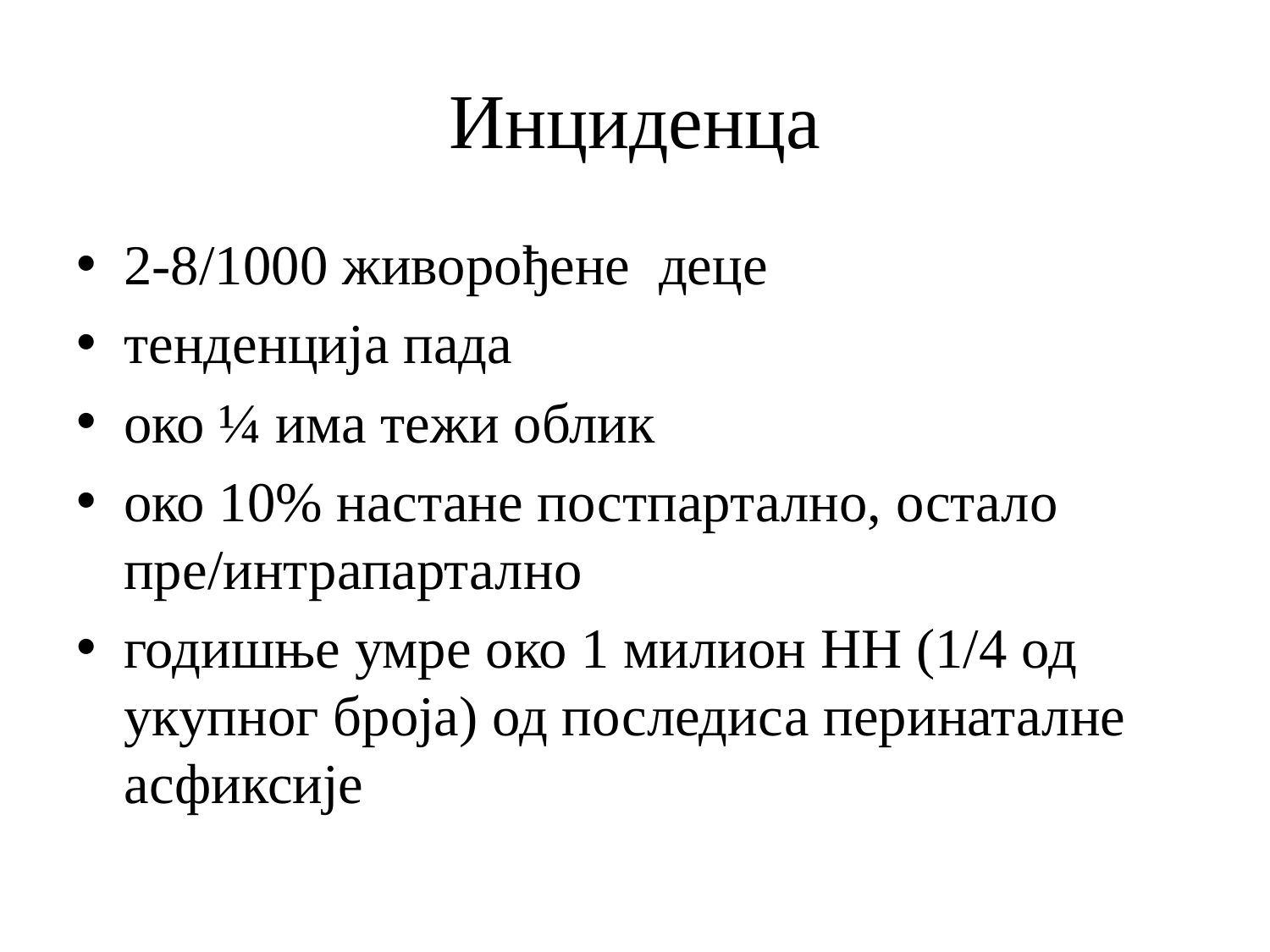

# Инциденца
2-8/1000 живорођене  деце
тенденција пада
око ¼ има тежи облик
око 10% настане постпартално, остало пре/интрапартално
годишње умре око 1 милион НН (1/4 од укупног броја) од последиса перинаталне асфиксије